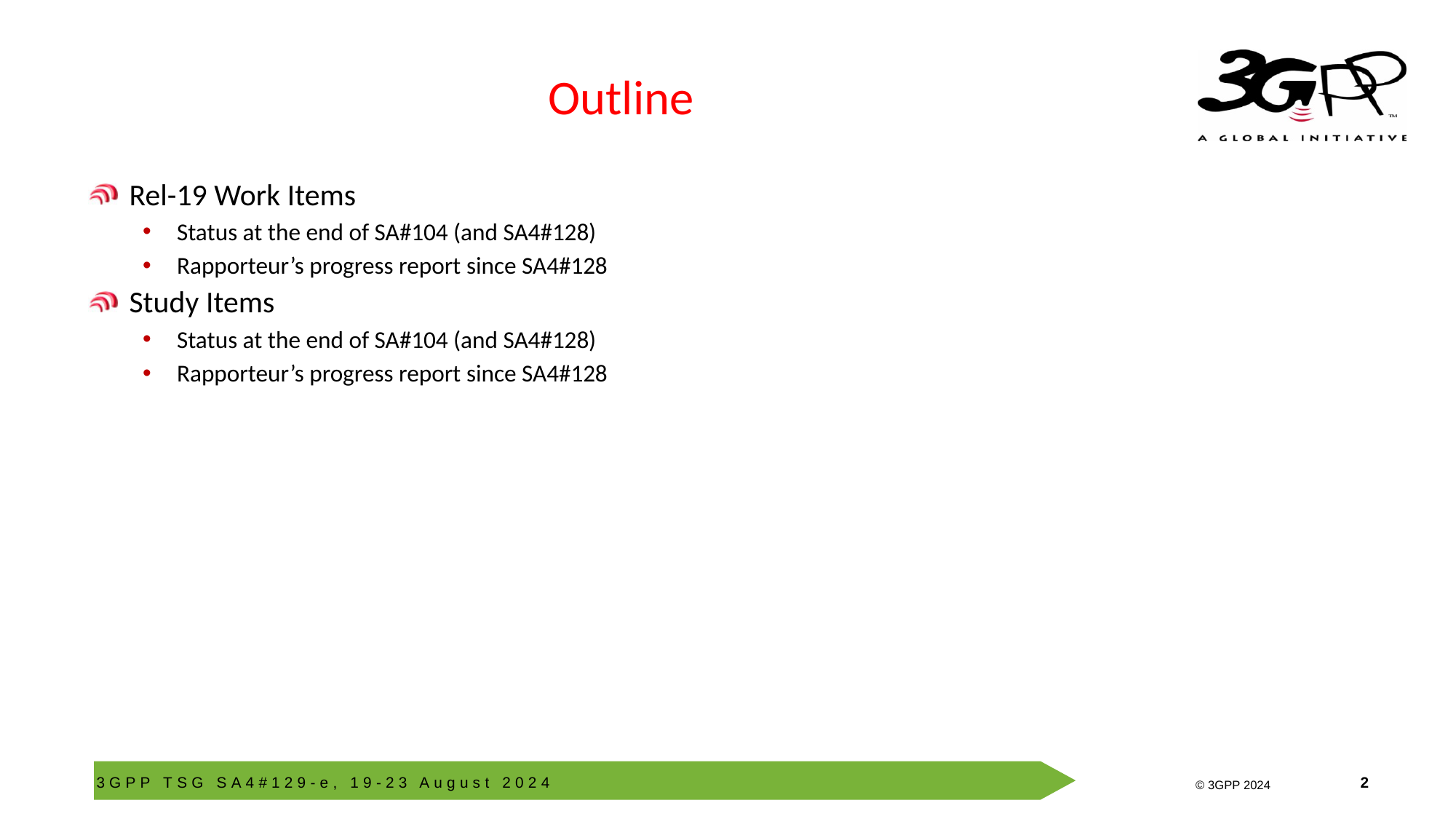

# Outline
Rel-19 Work Items
Status at the end of SA#104 (and SA4#128)
Rapporteur’s progress report since SA4#128
Study Items
Status at the end of SA#104 (and SA4#128)
Rapporteur’s progress report since SA4#128